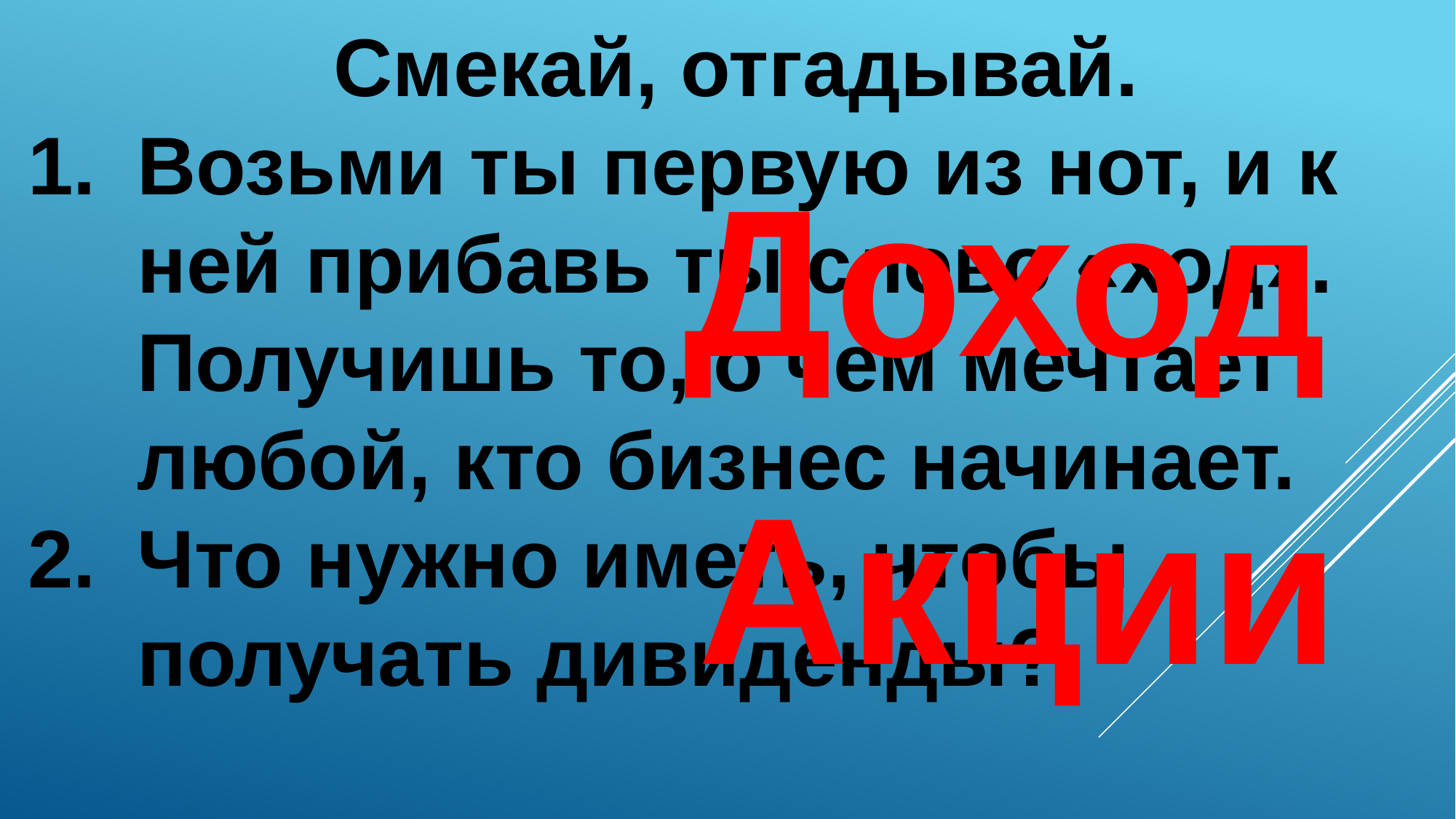

Смекай, отгадывай.
Возьми ты первую из нот, и к ней прибавь ты слово «ход». Получишь то, о чем мечтает любой, кто бизнес начинает.
Что нужно иметь, чтобы получать дивиденды?
Доход
Акции